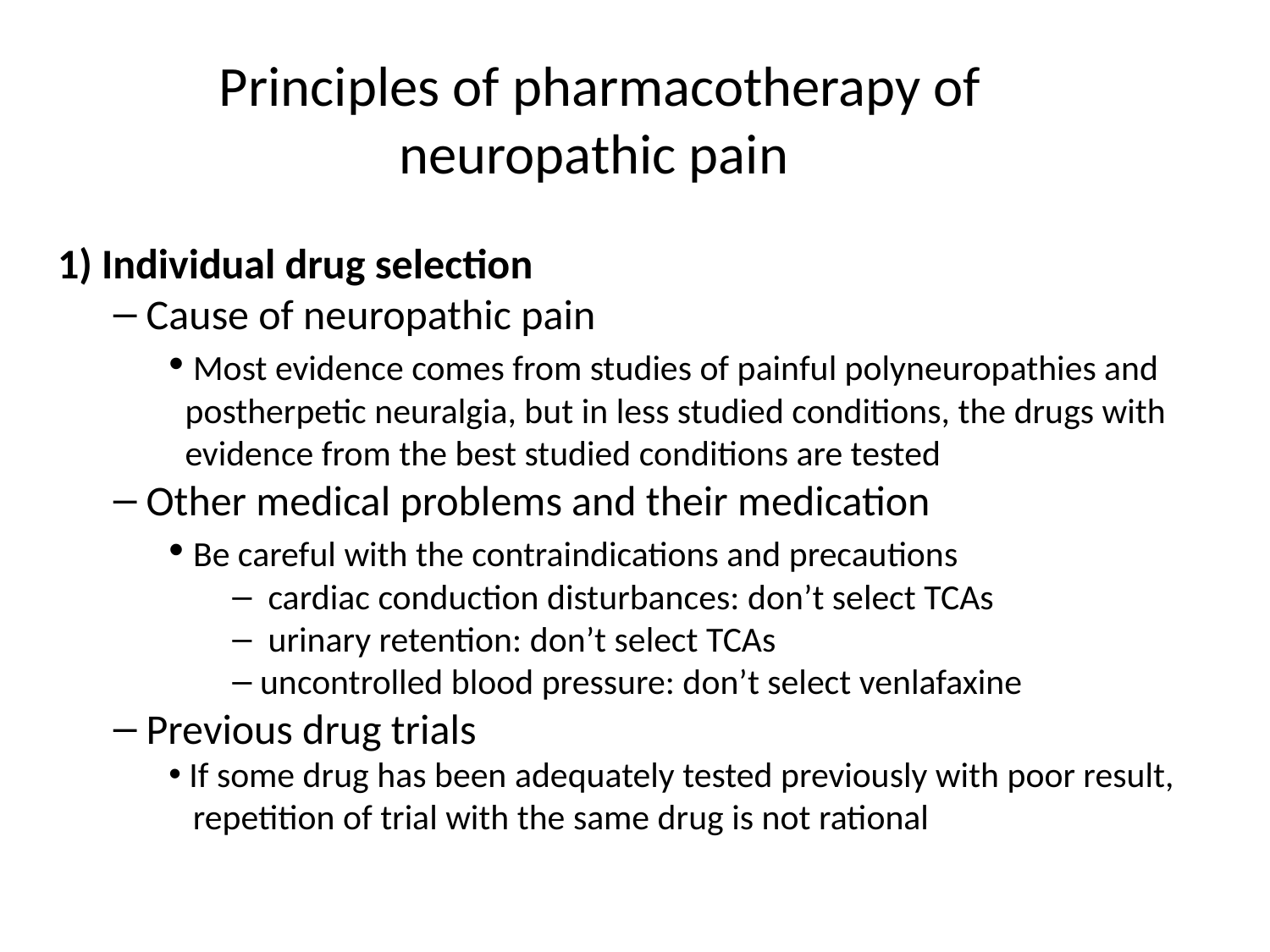

# Principles of pharmacotherapy of neuropathic pain
1) Individual drug selection
 Cause of neuropathic pain
 Most evidence comes from studies of painful polyneuropathies and
  postherpetic neuralgia, but in less studied conditions, the drugs with
  evidence from the best studied conditions are tested
 Other medical problems and their medication
 Be careful with the contraindications and precautions
  cardiac conduction disturbances: don’t select TCAs
  urinary retention: don’t select TCAs
 uncontrolled blood pressure: don’t select venlafaxine
 Previous drug trials
 If some drug has been adequately tested previously with poor result,
   repetition of trial with the same drug is not rational